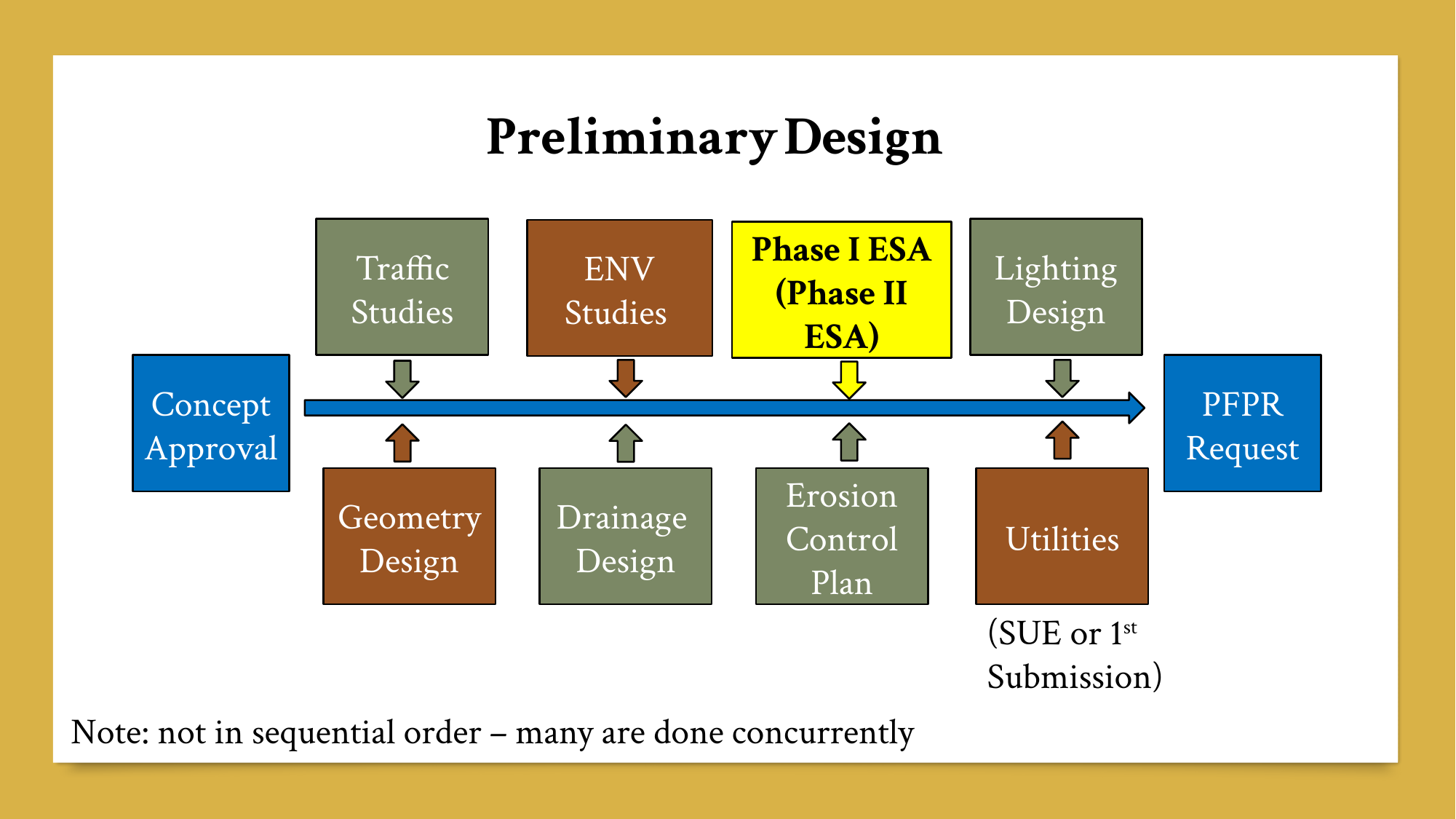

Preliminary Design
Lighting Design
Traffic Studies
ENV Studies
Phase I ESA (Phase II ESA)
Concept Approval
PFPR Request

Geometry Design
Drainage
Design
Erosion Control Plan
Utilities
(SUE or 1st Submission)
Note: not in sequential order – many are done concurrently